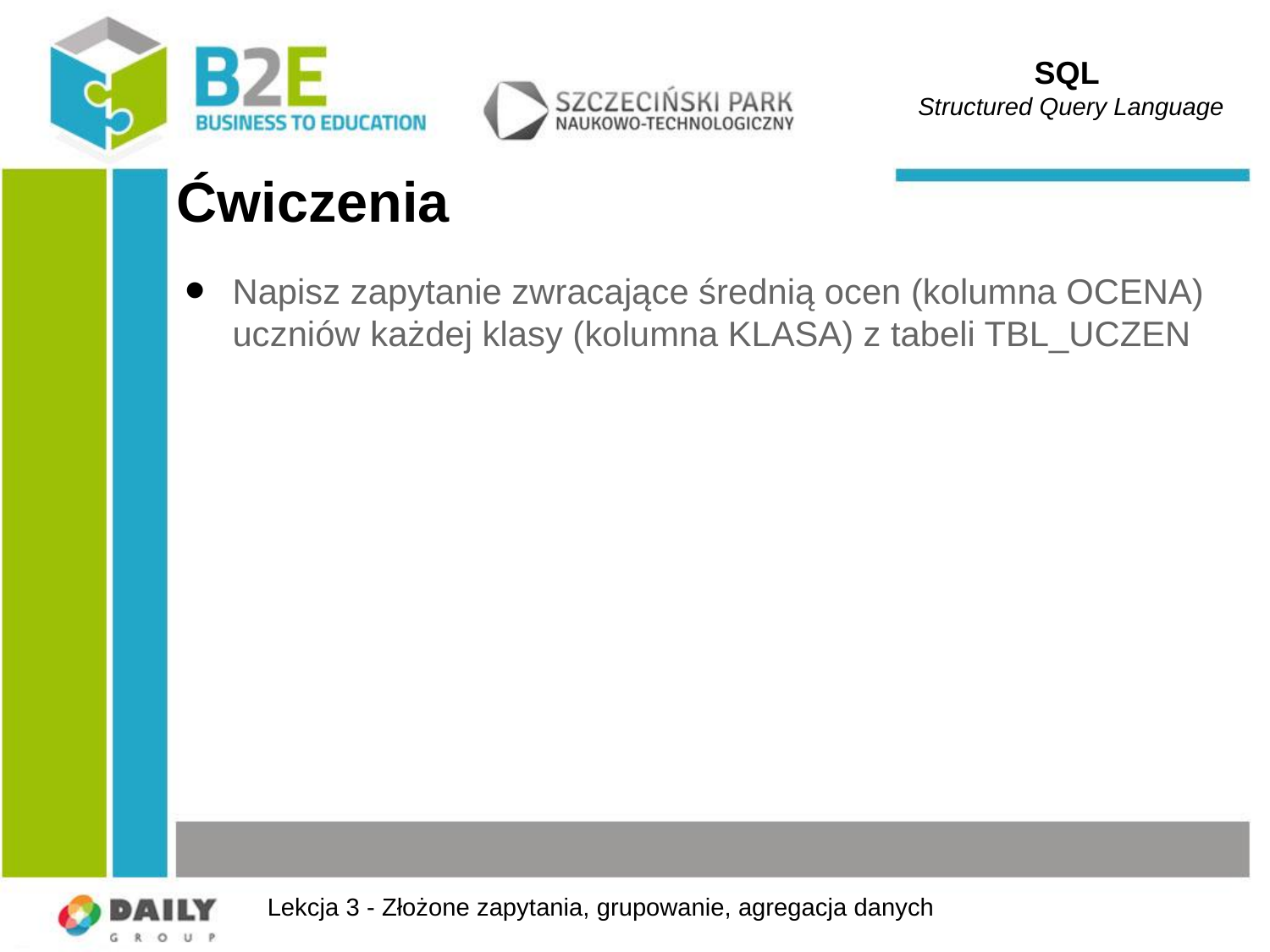

SQL
Structured Query Language
# Ćwiczenia
Napisz zapytanie zwracające średnią ocen (kolumna OCENA) uczniów każdej klasy (kolumna KLASA) z tabeli TBL_UCZEN
Lekcja 3 - Złożone zapytania, grupowanie, agregacja danych